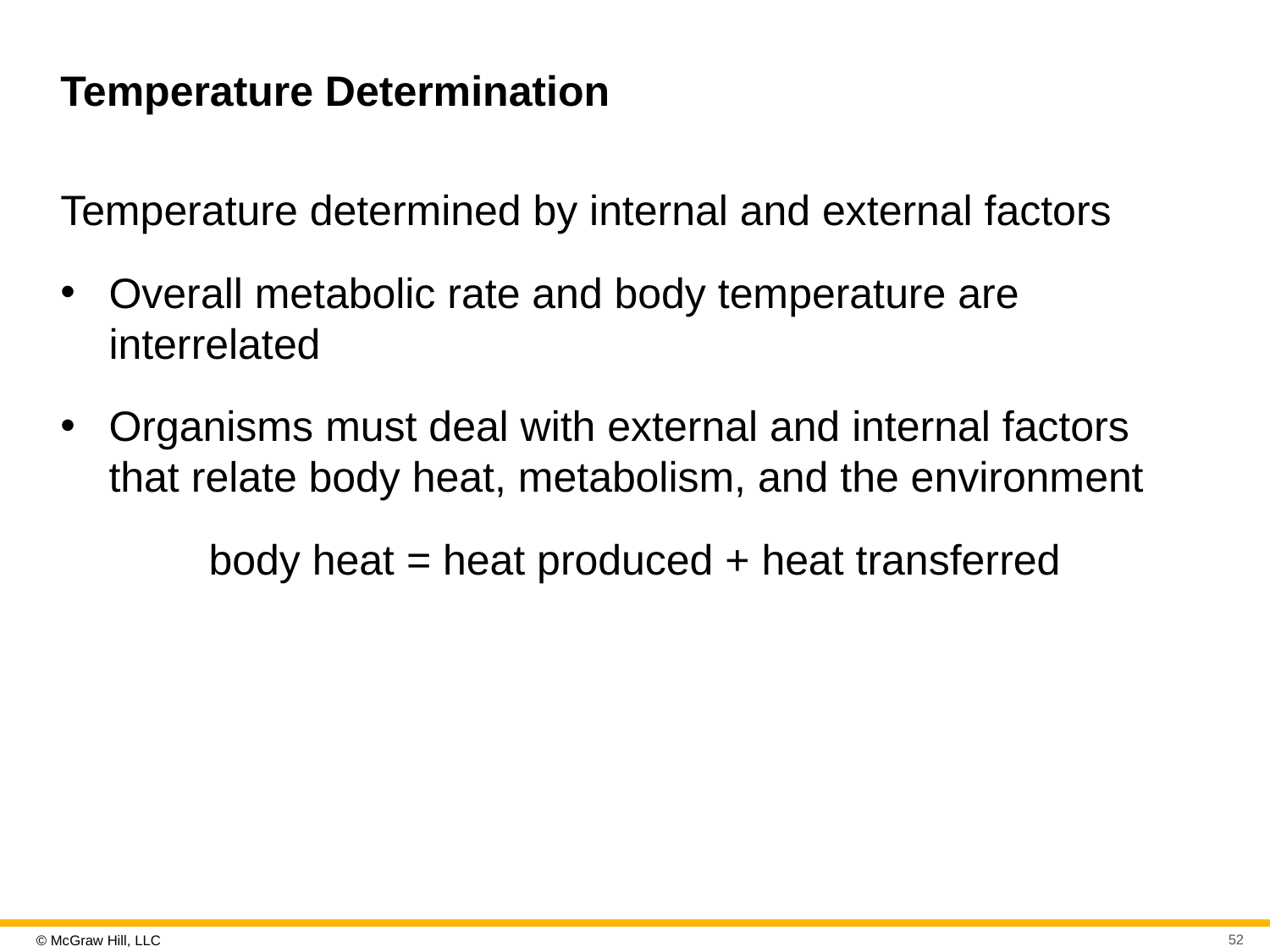

# Temperature Determination
Temperature determined by internal and external factors
Overall metabolic rate and body temperature are interrelated
Organisms must deal with external and internal factors that relate body heat, metabolism, and the environment
body heat = heat produced + heat transferred
52